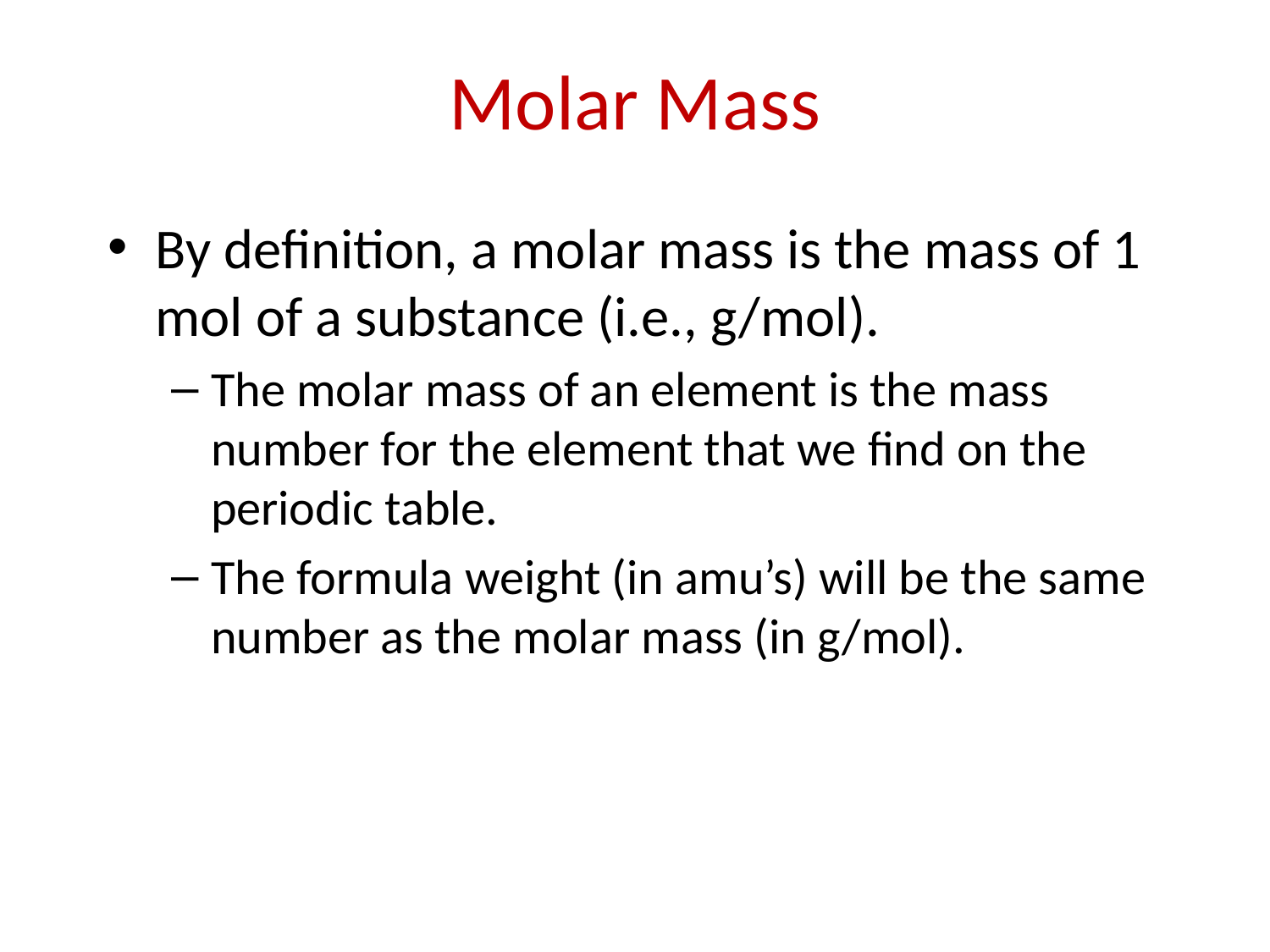

Molar Mass
By definition, a molar mass is the mass of 1 mol of a substance (i.e., g/mol).
The molar mass of an element is the mass number for the element that we find on the periodic table.
The formula weight (in amu’s) will be the same number as the molar mass (in g/mol).